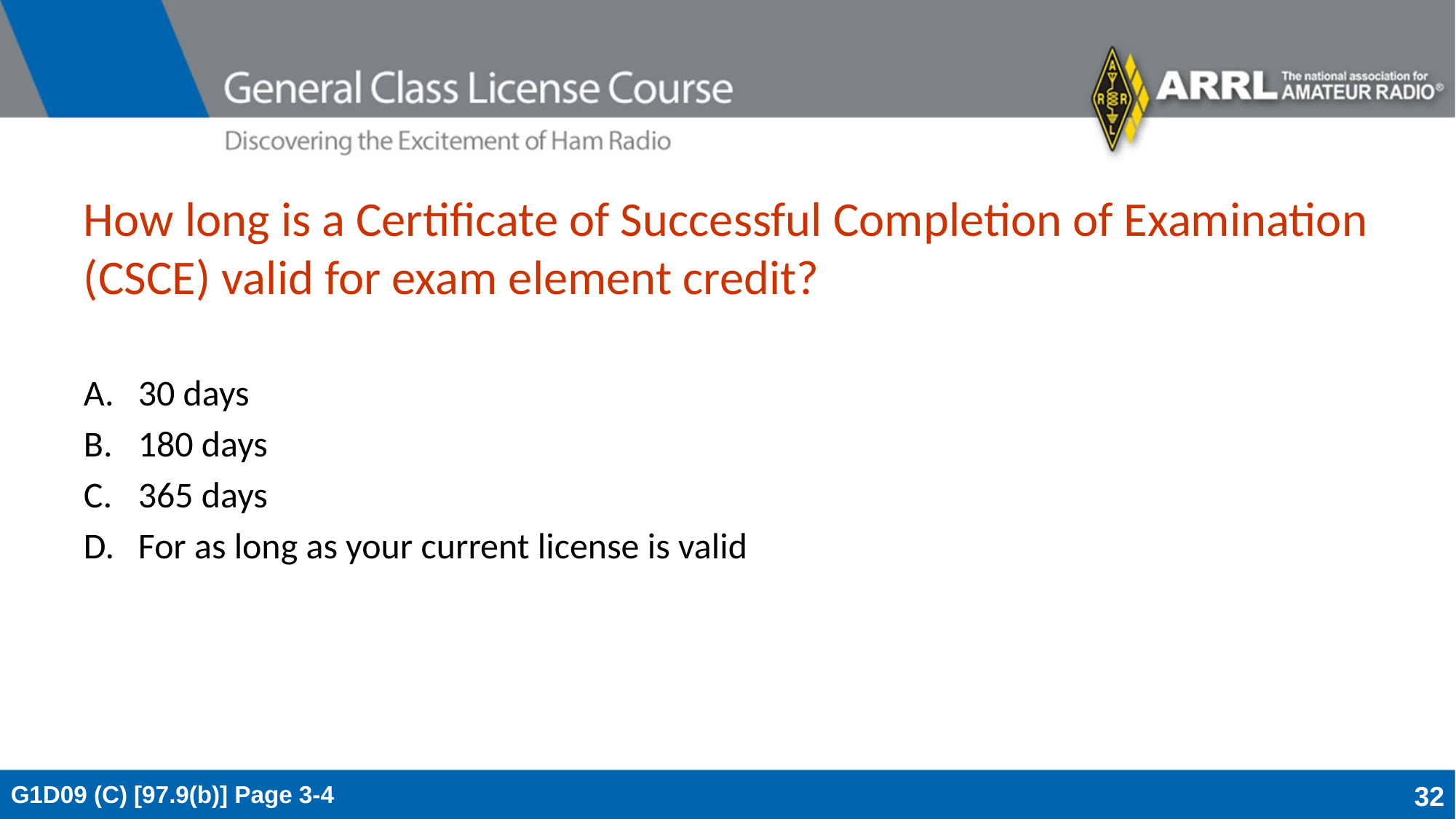

# How long is a Certificate of Successful Completion of Examination (CSCE) valid for exam element credit?
30 days
180 days
365 days
For as long as your current license is valid
G1D09 (C) [97.9(b)] Page 3-4
32